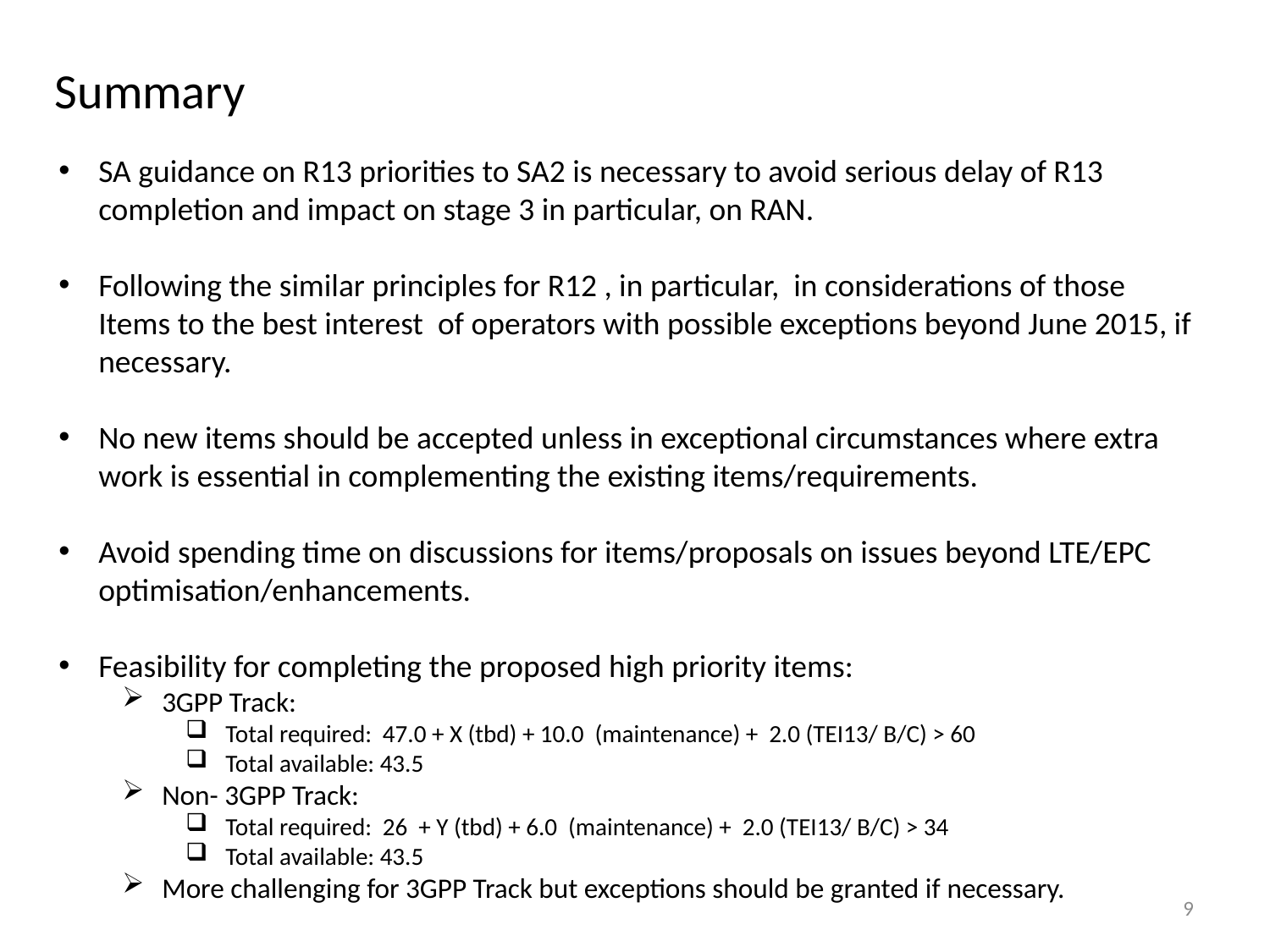

Summary
SA guidance on R13 priorities to SA2 is necessary to avoid serious delay of R13 completion and impact on stage 3 in particular, on RAN.

Following the similar principles for R12 , in particular,  in considerations of those Items to the best interest  of operators with possible exceptions beyond June 2015, if necessary.

No new items should be accepted unless in exceptional circumstances where extra work is essential in complementing the existing items/requirements.

Avoid spending time on discussions for items/proposals on issues beyond LTE/EPC optimisation/enhancements.

Feasibility for completing the proposed high priority items:
3GPP Track:
Total required:  47.0 + X (tbd) + 10.0  (maintenance) +  2.0 (TEI13/ B/C) > 60
Total available: 43.5
Non- 3GPP Track:
Total required:  26  + Y (tbd) + 6.0  (maintenance) +  2.0 (TEI13/ B/C) > 34
Total available: 43.5
More challenging for 3GPP Track but exceptions should be granted if necessary.
9